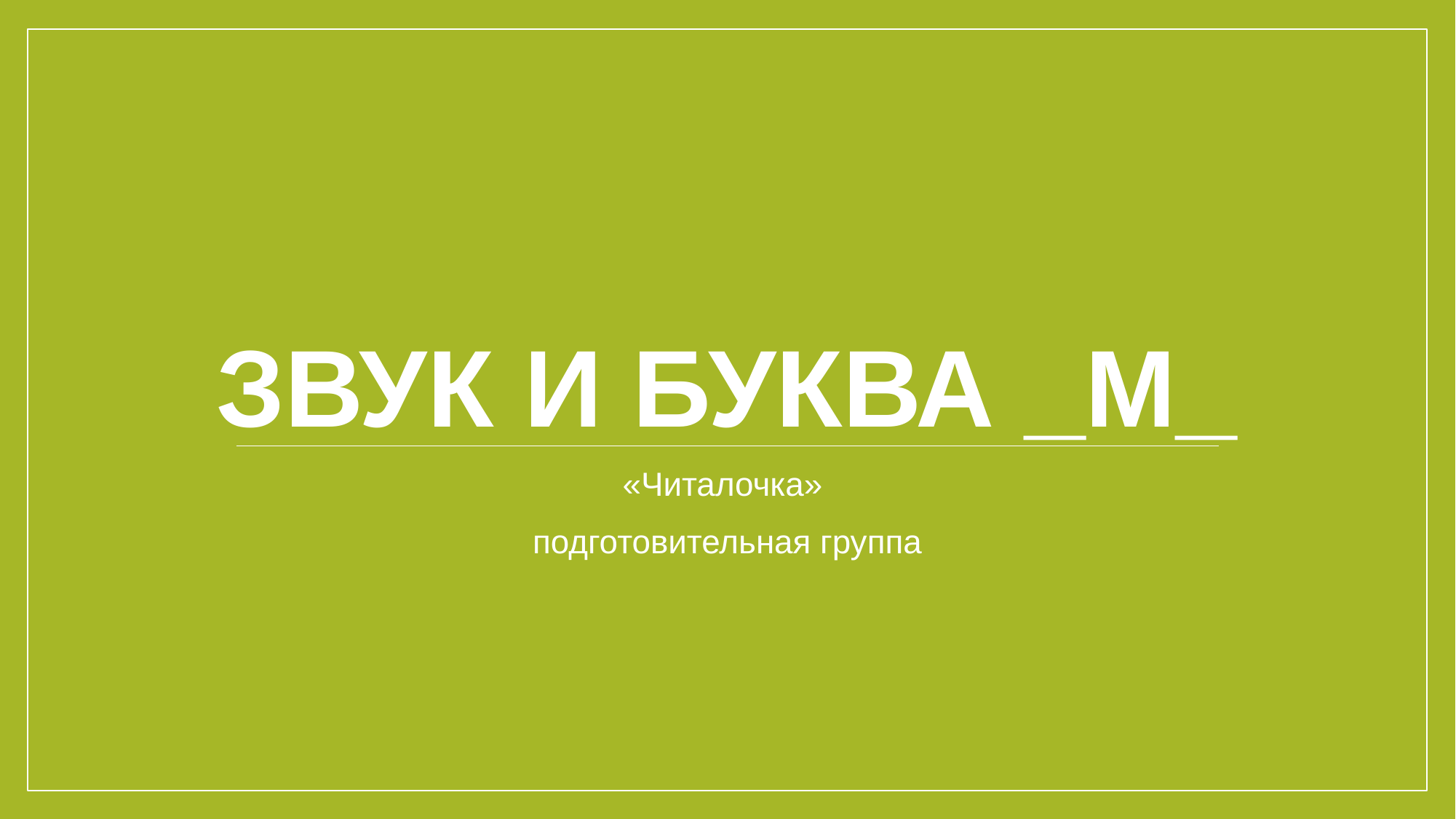

# Звук и буква _М_
«Читалочка»
подготовительная группа